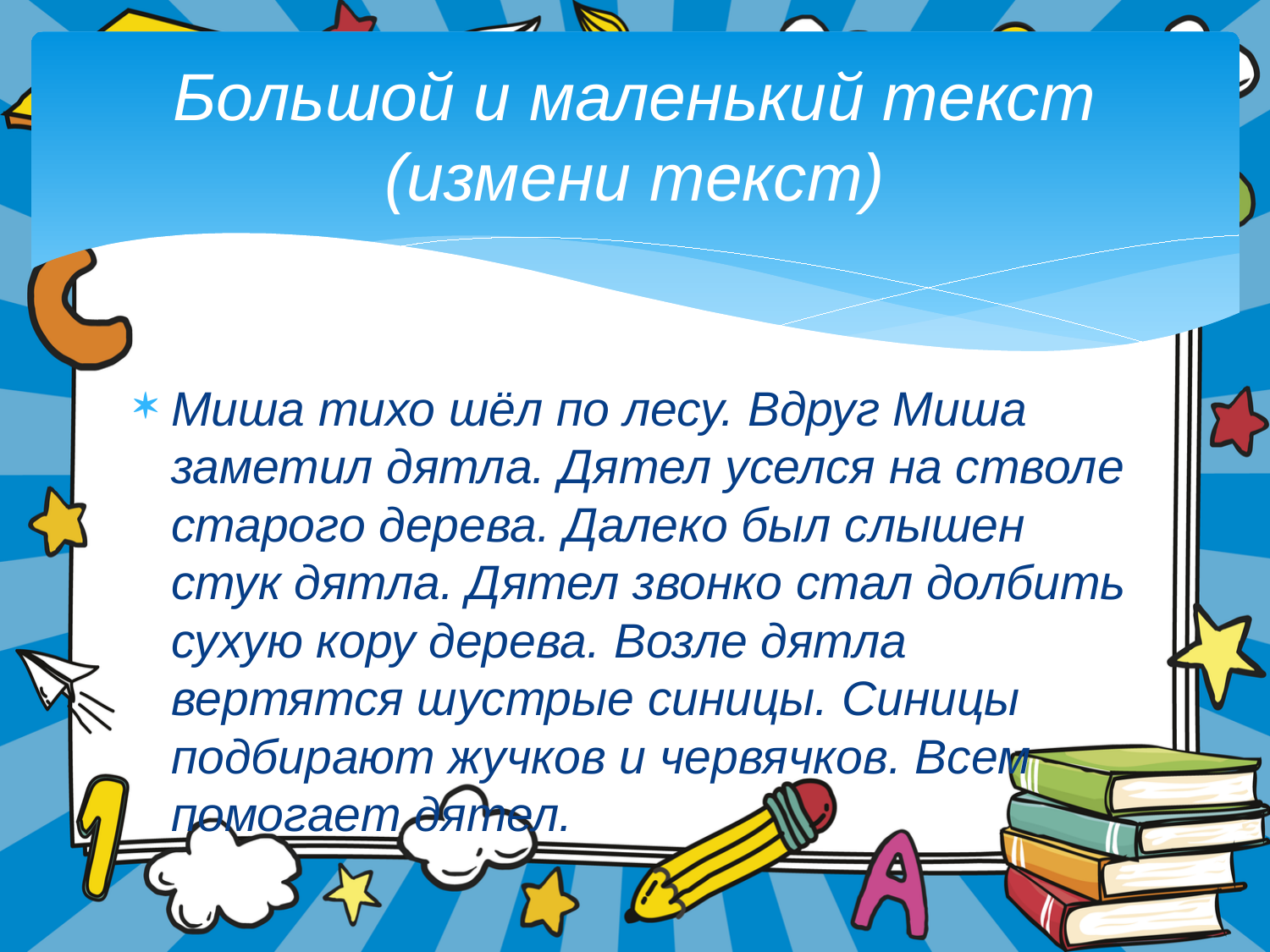

# Большой и маленький текст (измени текст)
Миша тихо шёл по лесу. Вдруг Миша заметил дятла. Дятел уселся на стволе старого дерева. Далеко был слышен стук дятла. Дятел звонко стал долбить сухую кору дерева. Возле дятла вертятся шустрые синицы. Синицы подбирают жучков и червячков. Всем помогает дятел.